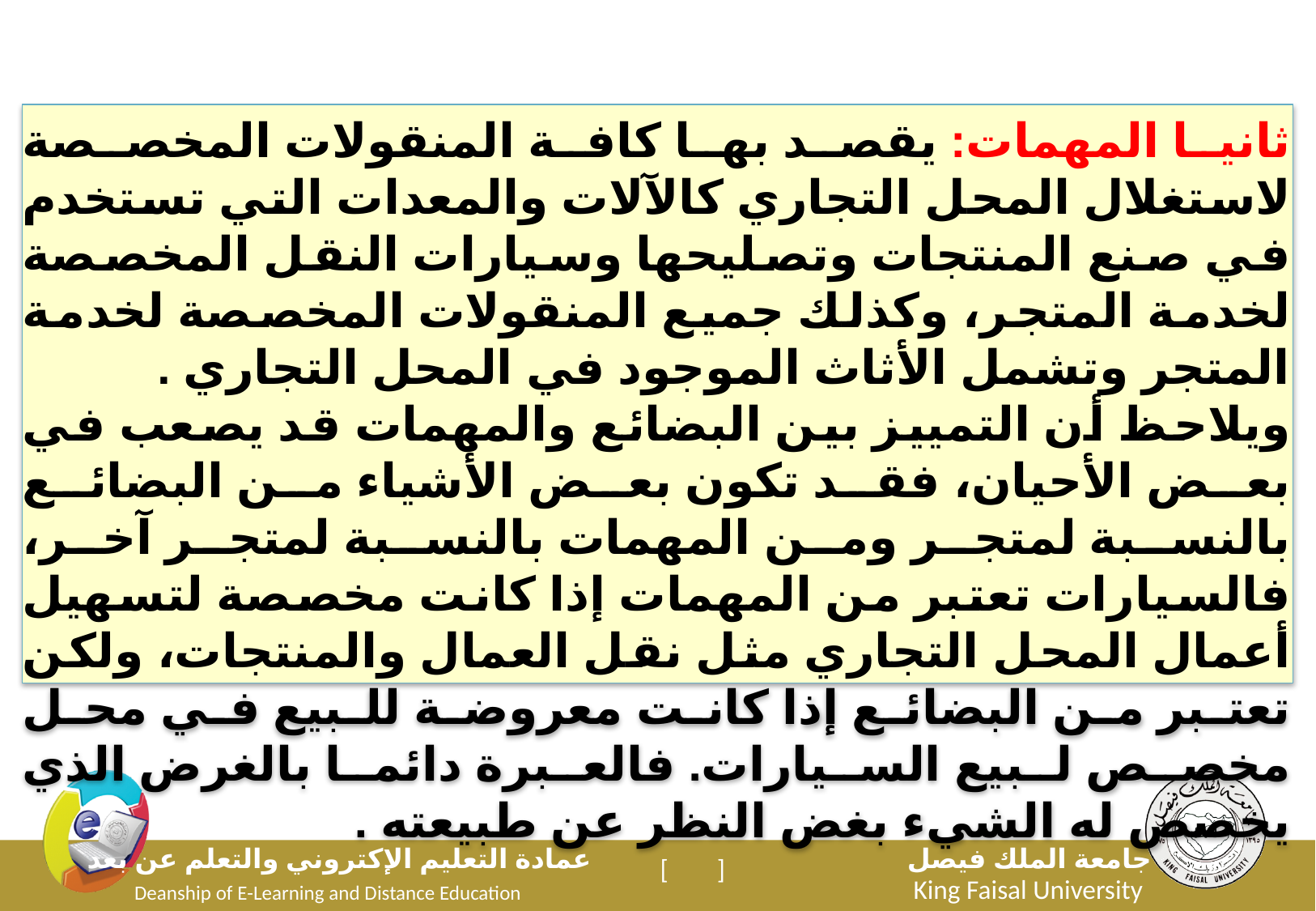

ثانيا المهمات: يقصد بها كافة المنقولات المخصصة لاستغلال المحل التجاري كالآلات والمعدات التي تستخدم في صنع المنتجات وتصليحها وسيارات النقل المخصصة لخدمة المتجر، وكذلك جميع المنقولات المخصصة لخدمة المتجر وتشمل الأثاث الموجود في المحل التجاري .
ويلاحظ أن التمييز بين البضائع والمهمات قد يصعب في بعض الأحيان، فقد تكون بعض الأشياء من البضائع بالنسبة لمتجر ومن المهمات بالنسبة لمتجر آخر، فالسيارات تعتبر من المهمات إذا كانت مخصصة لتسهيل أعمال المحل التجاري مثل نقل العمال والمنتجات، ولكن تعتبر من البضائع إذا كانت معروضة للبيع في محل مخصص لبيع السيارات. فالعبرة دائما بالغرض الذي يخصص له الشيء بغض النظر عن طبيعته .